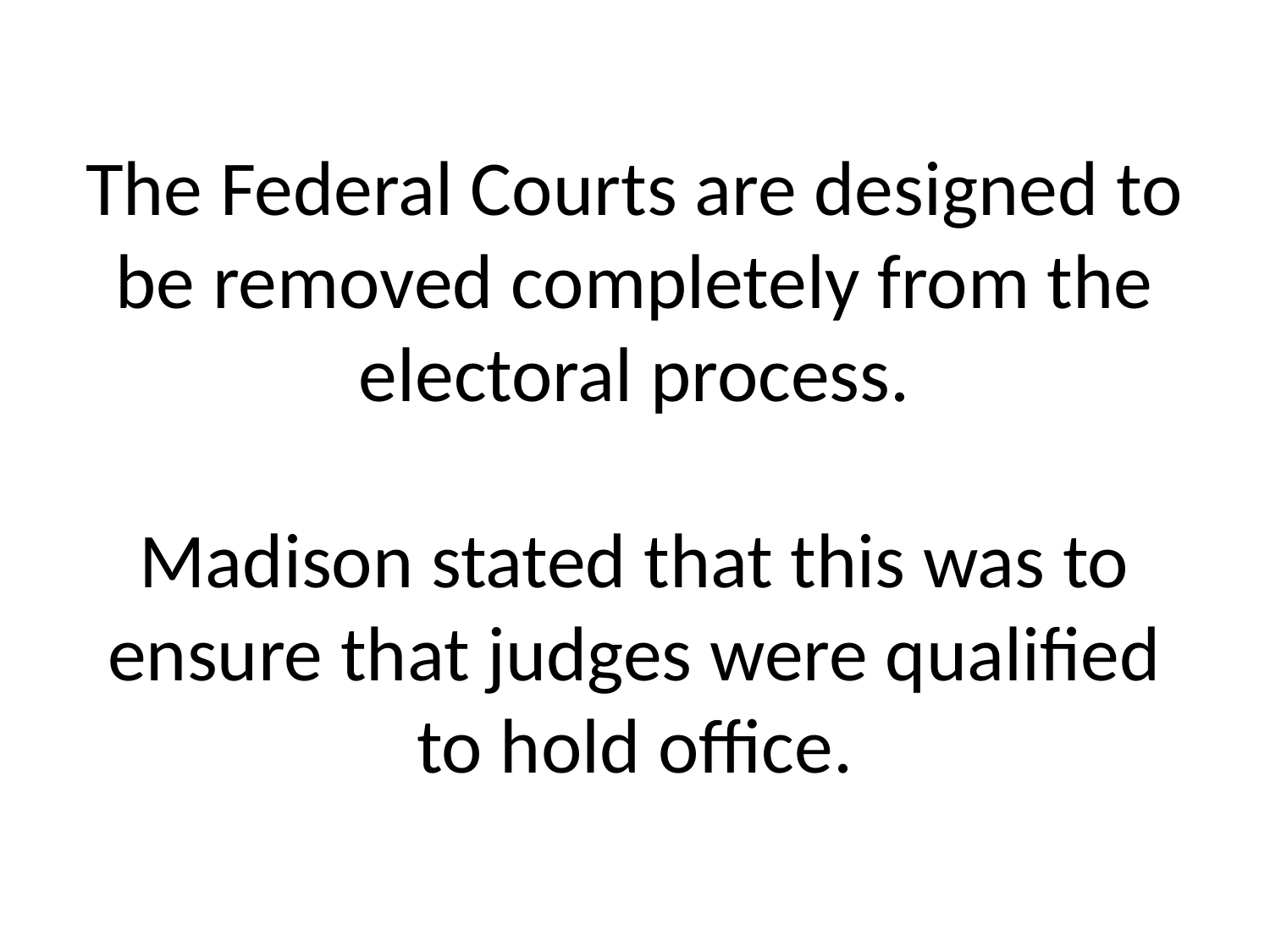

# The Federal Courts are designed to be removed completely from the electoral process. Madison stated that this was to ensure that judges were qualified to hold office.